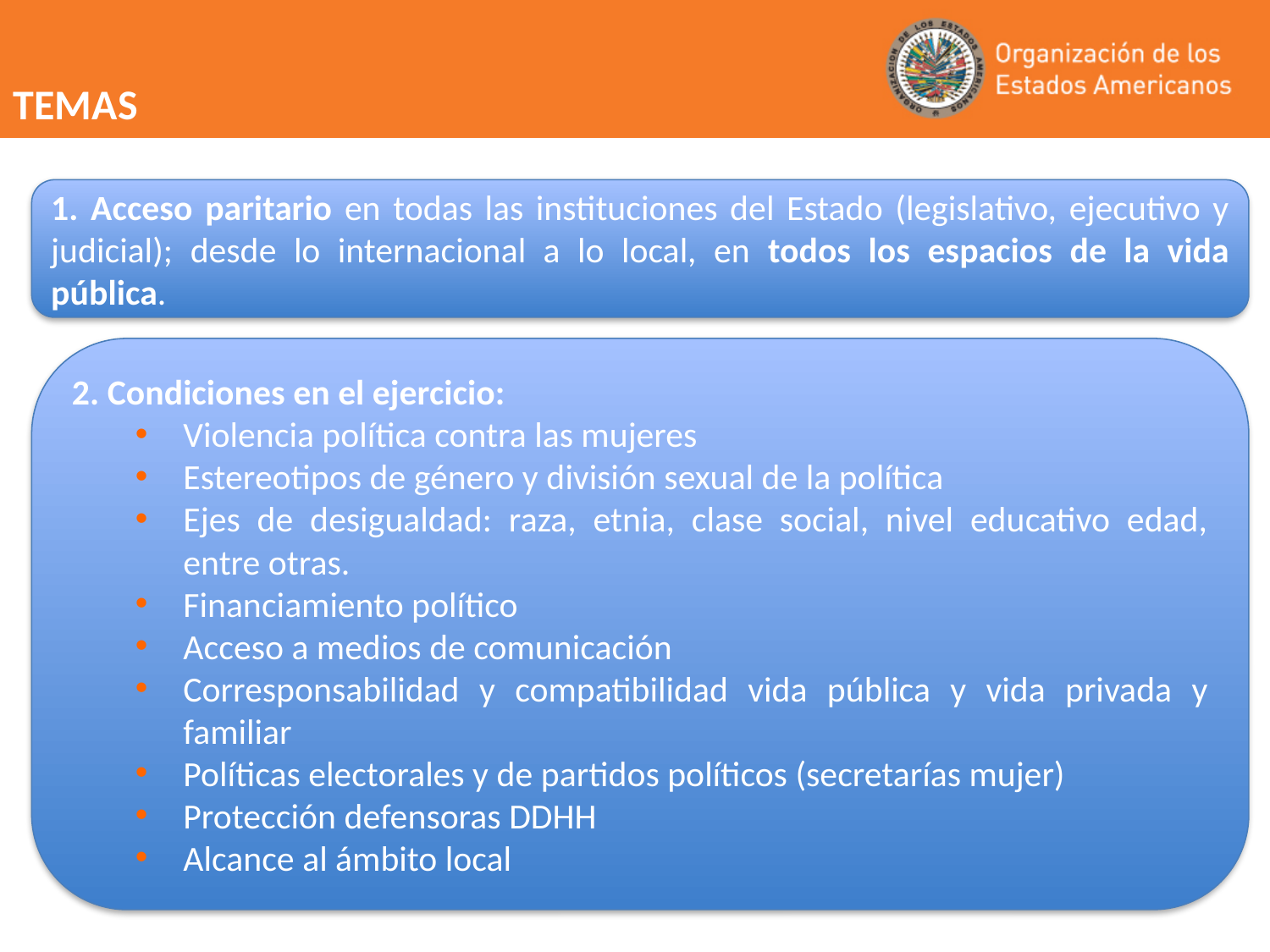

TEMAS
1. Acceso paritario en todas las instituciones del Estado (legislativo, ejecutivo y judicial); desde lo internacional a lo local, en todos los espacios de la vida pública.

2. Condiciones en el ejercicio:
Violencia política contra las mujeres
Estereotipos de género y división sexual de la política
Ejes de desigualdad: raza, etnia, clase social, nivel educativo edad, entre otras.
Financiamiento político
Acceso a medios de comunicación
Corresponsabilidad y compatibilidad vida pública y vida privada y familiar
Políticas electorales y de partidos políticos (secretarías mujer)
Protección defensoras DDHH
Alcance al ámbito local